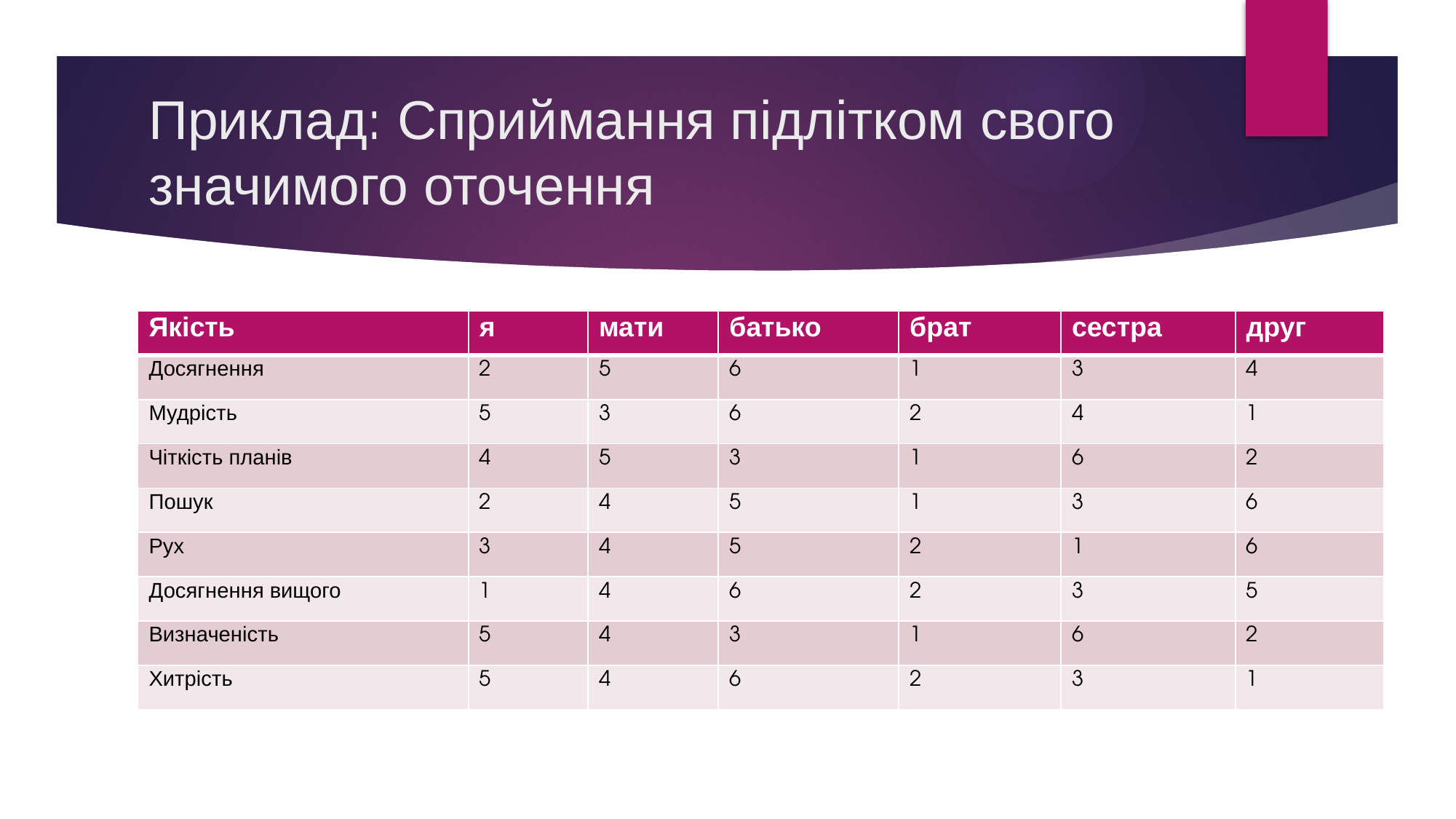

# Приклад: Сприймання підлітком свого значимого оточення
| Якість | я | мати | батько | брат | сестра | друг |
| --- | --- | --- | --- | --- | --- | --- |
| Досягнення | 2 | 5 | 6 | 1 | 3 | 4 |
| Мудрість | 5 | 3 | 6 | 2 | 4 | 1 |
| Чіткість планів | 4 | 5 | 3 | 1 | 6 | 2 |
| Пошук | 2 | 4 | 5 | 1 | 3 | 6 |
| Рух | 3 | 4 | 5 | 2 | 1 | 6 |
| Досягнення вищого | 1 | 4 | 6 | 2 | 3 | 5 |
| Визначеність | 5 | 4 | 3 | 1 | 6 | 2 |
| Хитрість | 5 | 4 | 6 | 2 | 3 | 1 |